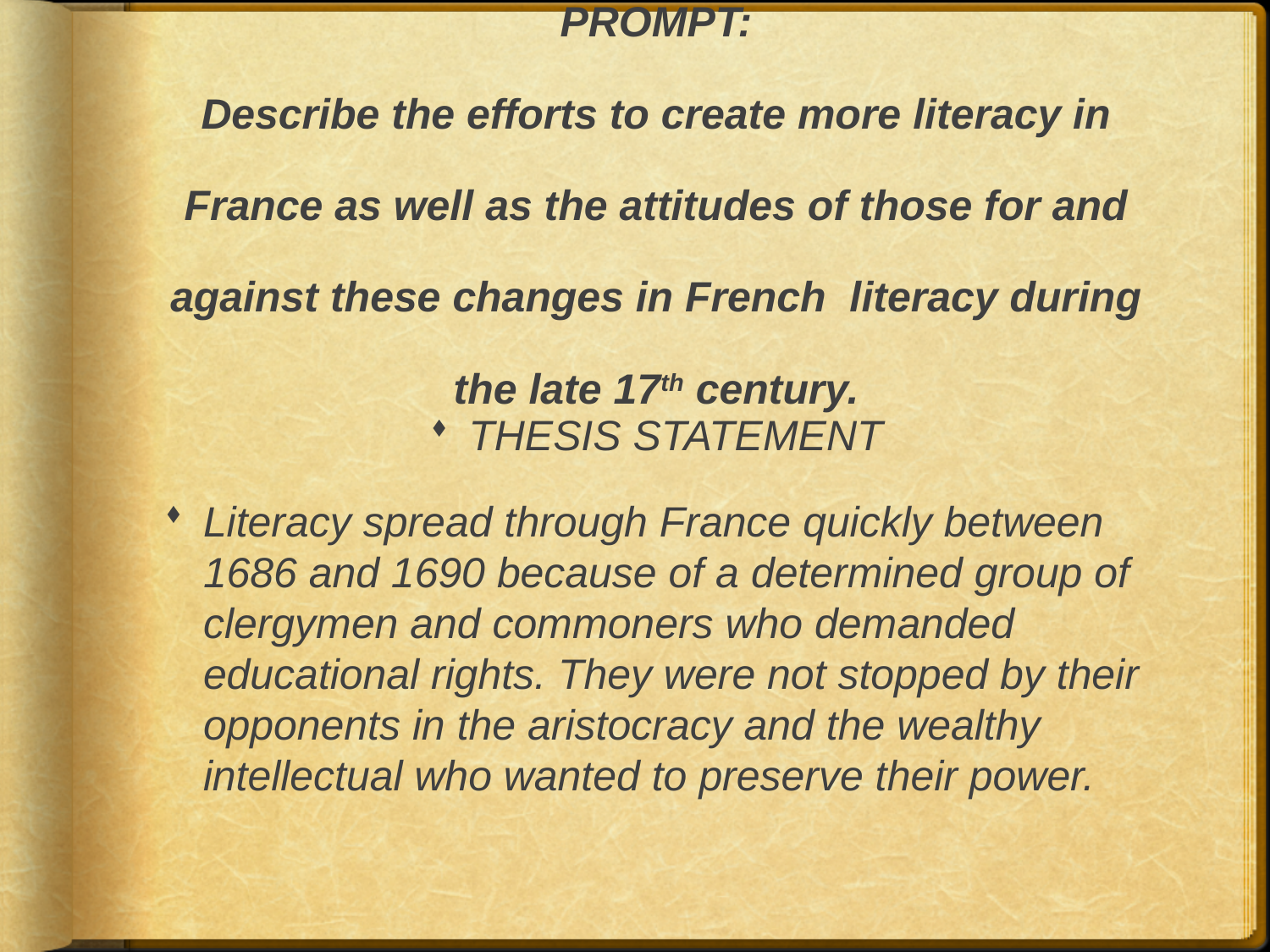

# PROMPT: Describe the efforts to create more literacy in France as well as the attitudes of those for and against these changes in French  literacy during the late 17th century.
THESIS STATEMENT
Literacy spread through France quickly between 1686 and 1690 because of a determined group of clergymen and commoners who demanded educational rights. They were not stopped by their opponents in the aristocracy and the wealthy intellectual who wanted to preserve their power.